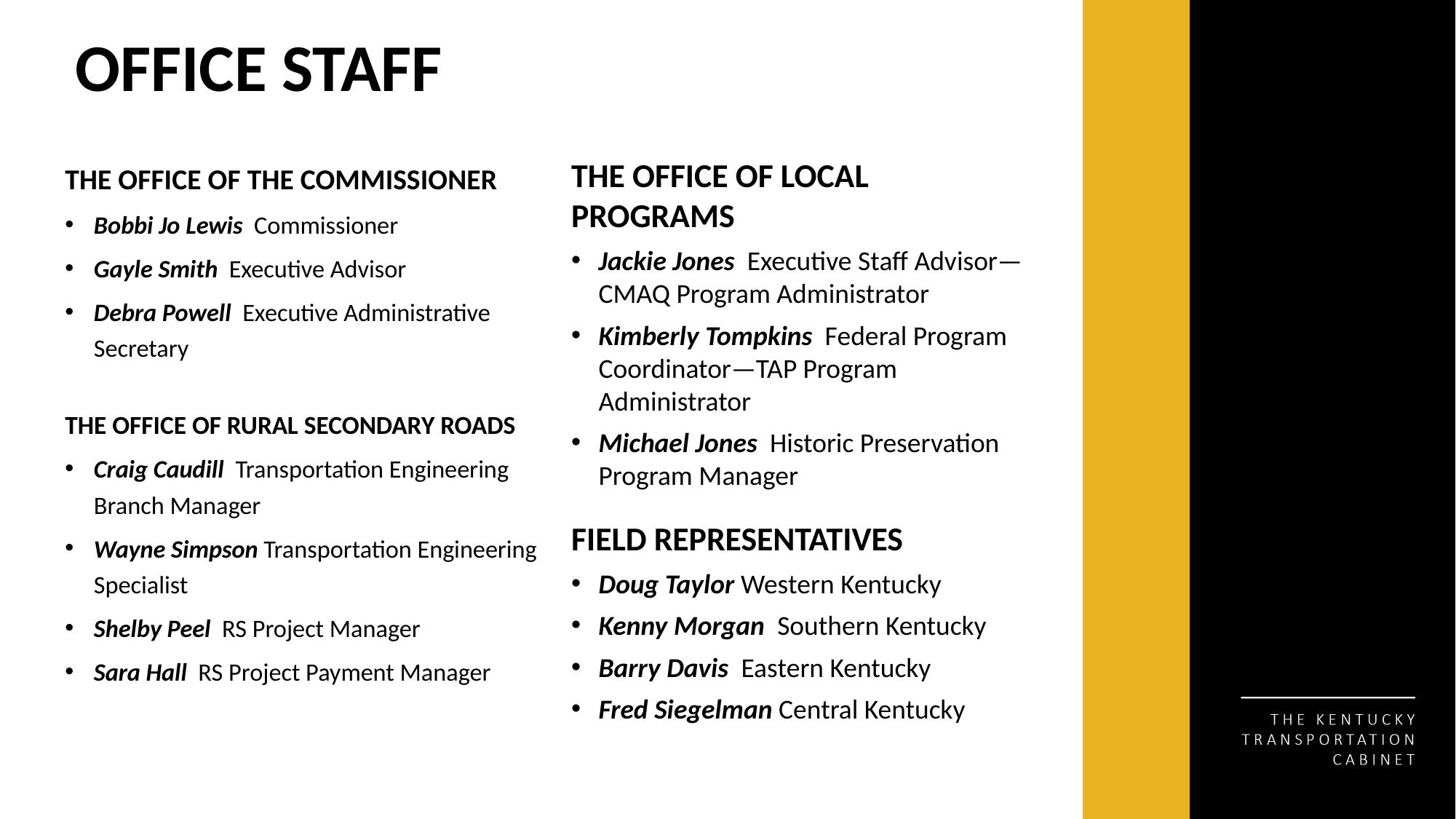

# OFFICE STAFF
THE OFFICE OF THE COMMISSIONER
Bobbi Jo Lewis  Commissioner
Gayle Smith  Executive Advisor
Debra Powell  Executive Administrative Secretary

THE OFFICE OF RURAL SECONDARY ROADS
Craig Caudill  Transportation Engineering Branch Manager
Wayne Simpson Transportation Engineering Specialist
Shelby Peel  RS Project Manager
Sara Hall  RS Project Payment Manager

THE OFFICE OF LOCAL PROGRAMS
Jackie Jones  Executive Staff Advisor—CMAQ Program Administrator
Kimberly Tompkins  Federal Program Coordinator—TAP Program Administrator
Michael Jones  Historic Preservation Program Manager
FIELD REPRESENTATIVES
Doug Taylor Western Kentucky
Kenny Morgan  Southern Kentucky
Barry Davis  Eastern Kentucky
Fred Siegelman Central Kentucky